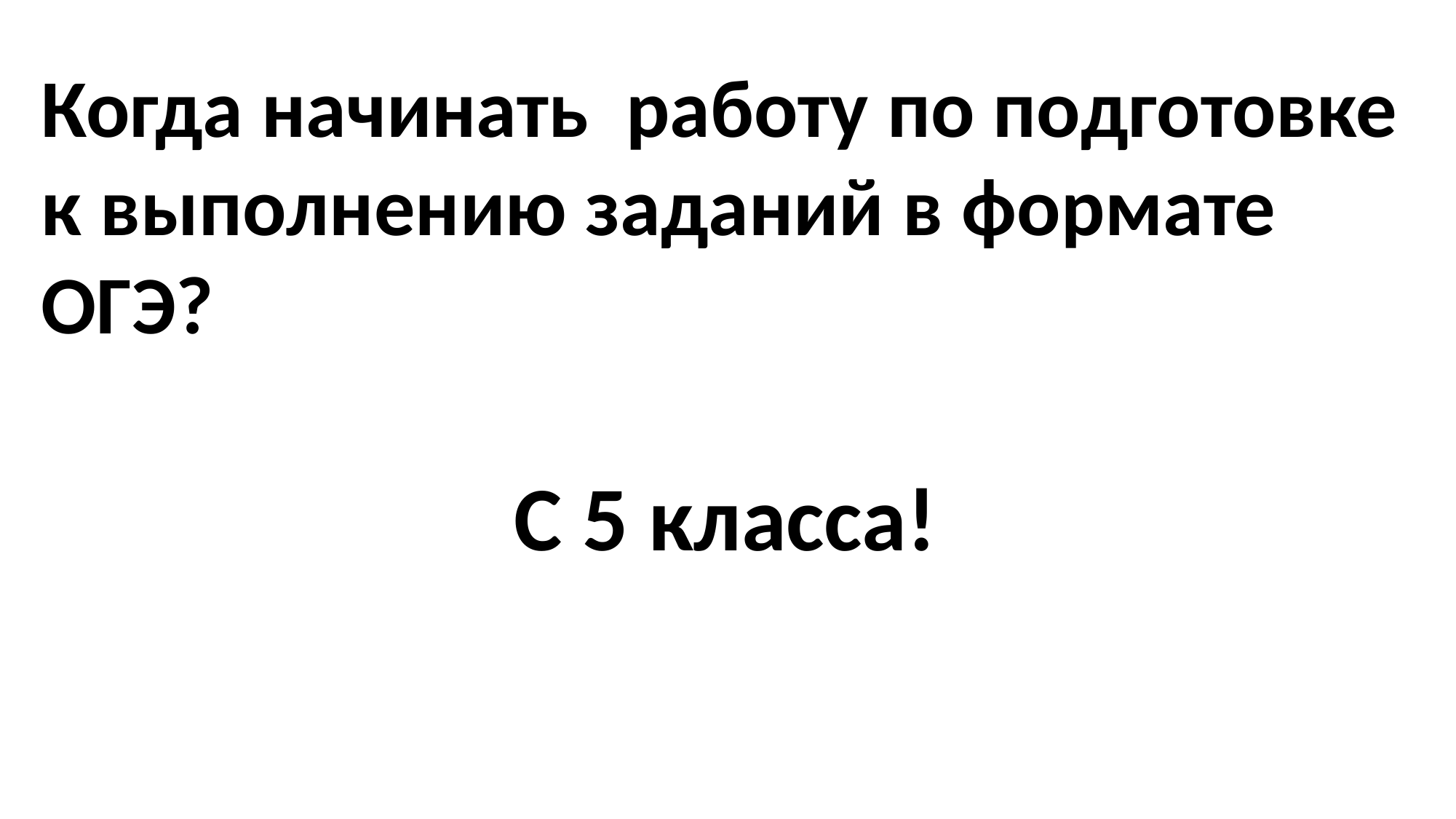

Когда начинать  работу по подготовке к выполнению заданий в формате ОГЭ?

С 5 класса!